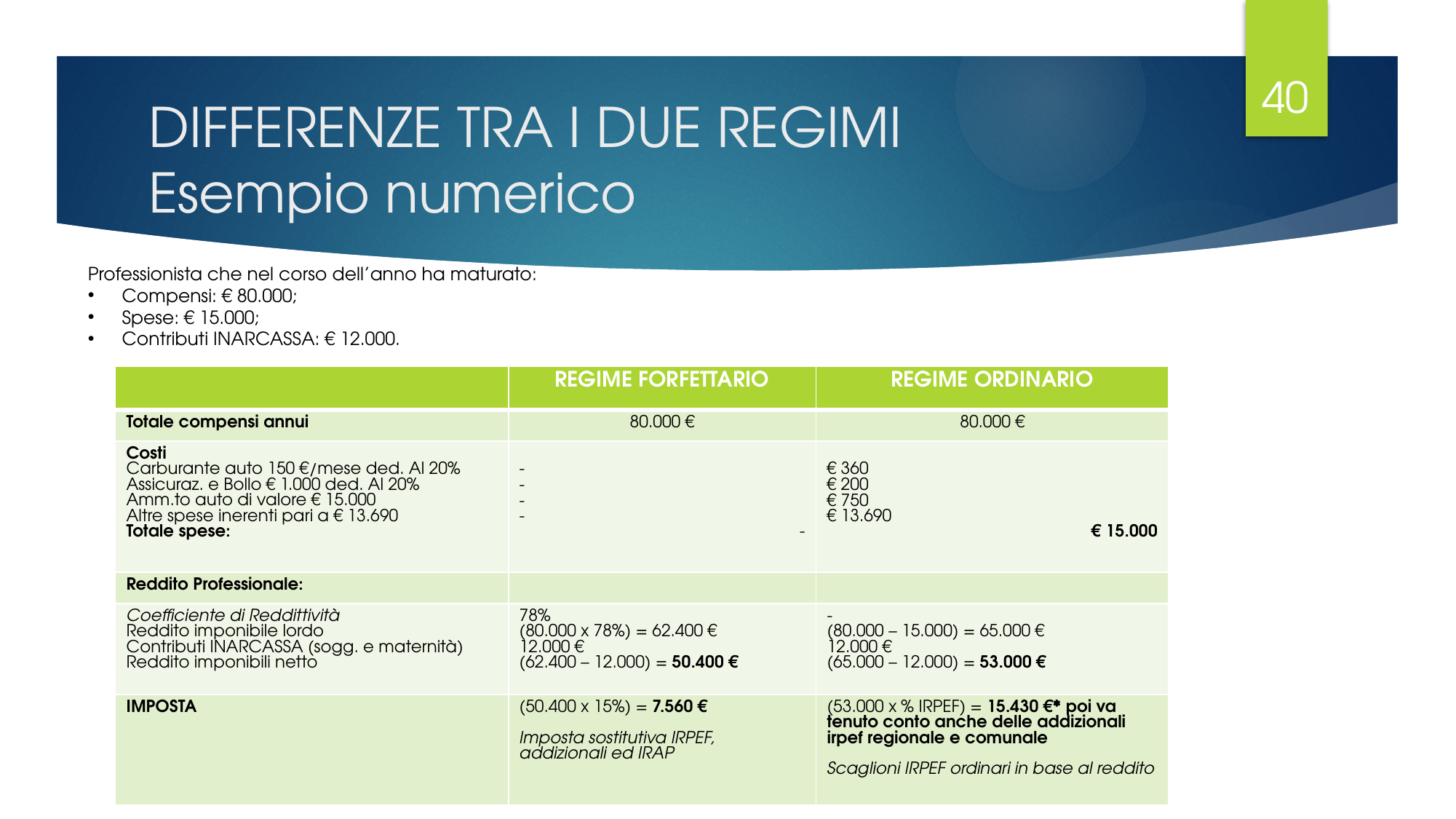

40
# DIFFERENZE TRA I DUE REGIMI Esempio numerico
Professionista che nel corso dell’anno ha maturato:
Compensi: € 80.000;
Spese: € 15.000;
Contributi INARCASSA: € 12.000.

|  | REGIME FORFETTARIO | REGIME ORDINARIO |
| --- | --- | --- |
| Totale compensi annui | 80.000 € | 80.000 € |
| Costi Carburante auto 150 €/mese ded. Al 20% Assicuraz. e Bollo € 1.000 ded. Al 20% Amm.to auto di valore € 15.000 Altre spese inerenti pari a € 13.690 Totale spese: | - - - - - | € 360 € 200 € 750 € 13.690 € 15.000 |
| Reddito Professionale: |  |  |
| Coefficiente di Reddittività Reddito imponibile lordo Contributi INARCASSA (sogg. e maternità) Reddito imponibili netto | 78% (80.000 x 78%) = 62.400 € 12.000 € (62.400 – 12.000) = 50.400 € | - (80.000 – 15.000) = 65.000 € 12.000 € (65.000 – 12.000) = 53.000 € |
| IMPOSTA | (50.400 x 15%) = 7.560 € Imposta sostitutiva IRPEF, addizionali ed IRAP | (53.000 x % IRPEF) = 15.430 €\* poi va tenuto conto anche delle addizionali irpef regionale e comunale Scaglioni IRPEF ordinari in base al reddito |